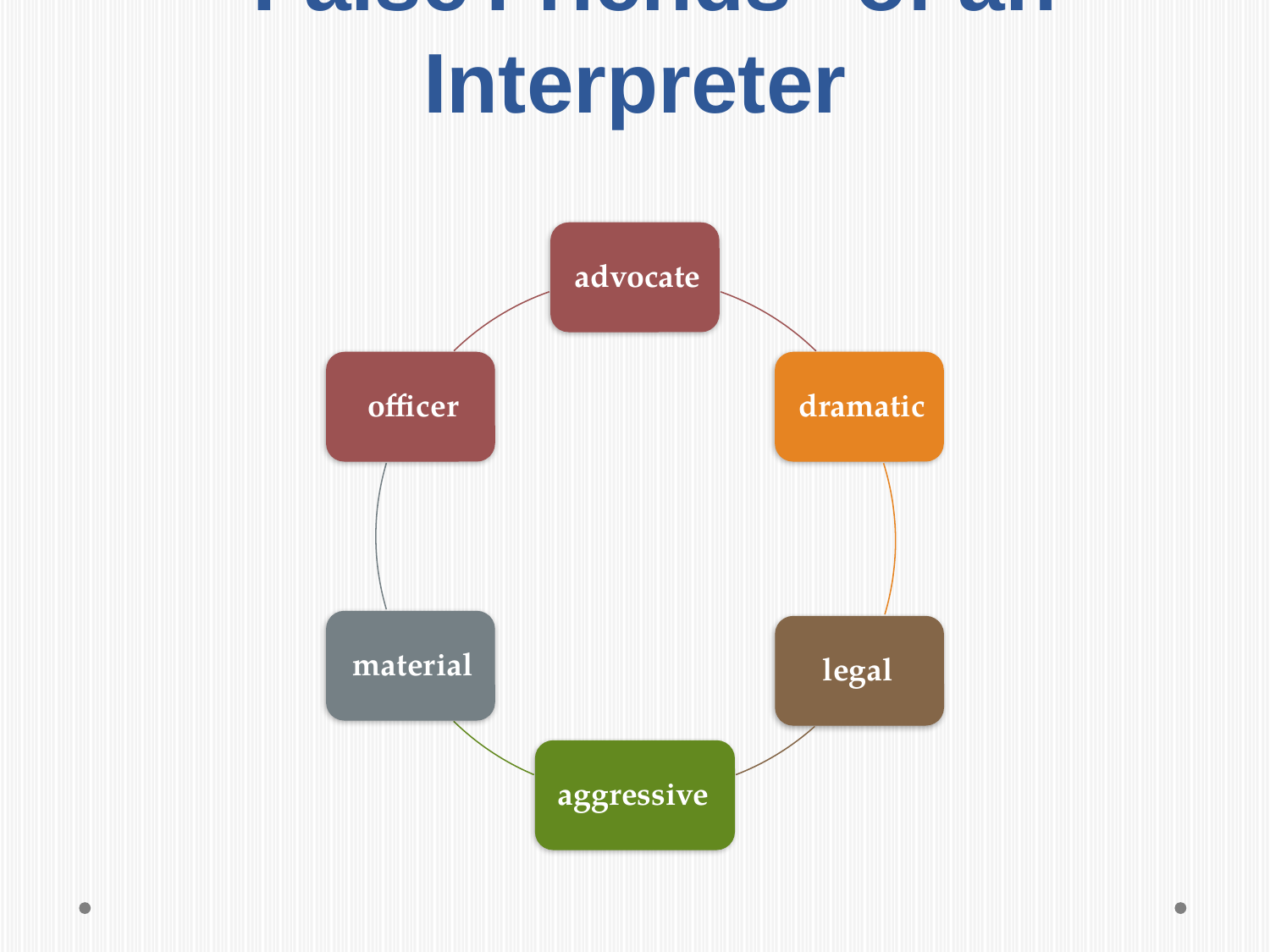

# "False Friends" of an Interpreter
advocate
dramatic
legal
aggressive
material
officer